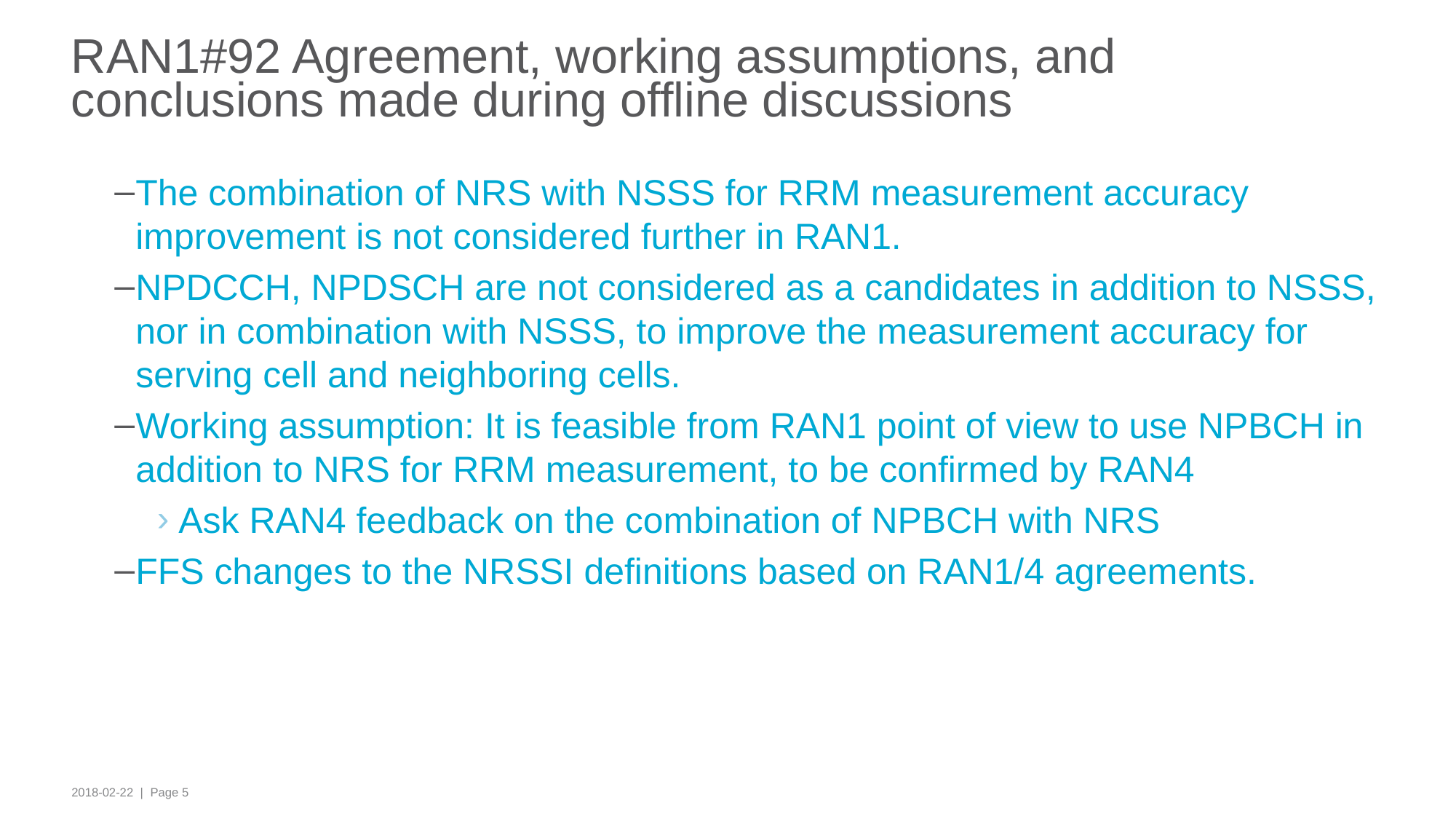

# RAN1#92 Agreement, working assumptions, and conclusions made during offline discussions
The combination of NRS with NSSS for RRM measurement accuracy improvement is not considered further in RAN1.
NPDCCH, NPDSCH are not considered as a candidates in addition to NSSS, nor in combination with NSSS, to improve the measurement accuracy for serving cell and neighboring cells.
Working assumption: It is feasible from RAN1 point of view to use NPBCH in addition to NRS for RRM measurement, to be confirmed by RAN4
Ask RAN4 feedback on the combination of NPBCH with NRS
FFS changes to the NRSSI definitions based on RAN1/4 agreements.